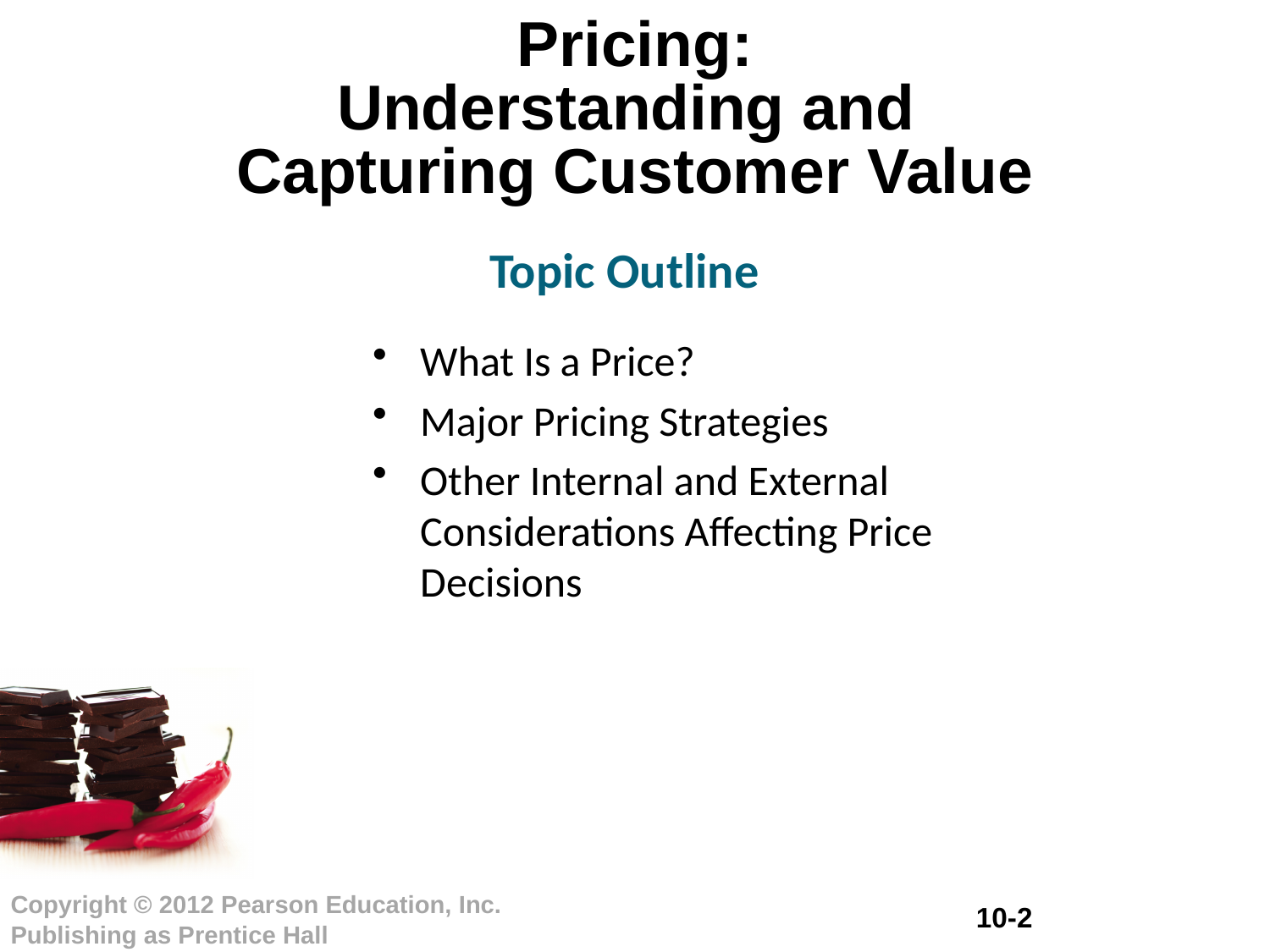

# Pricing: Understanding and Capturing Customer Value
Topic Outline
What Is a Price?
Major Pricing Strategies
Other Internal and External Considerations Affecting Price Decisions